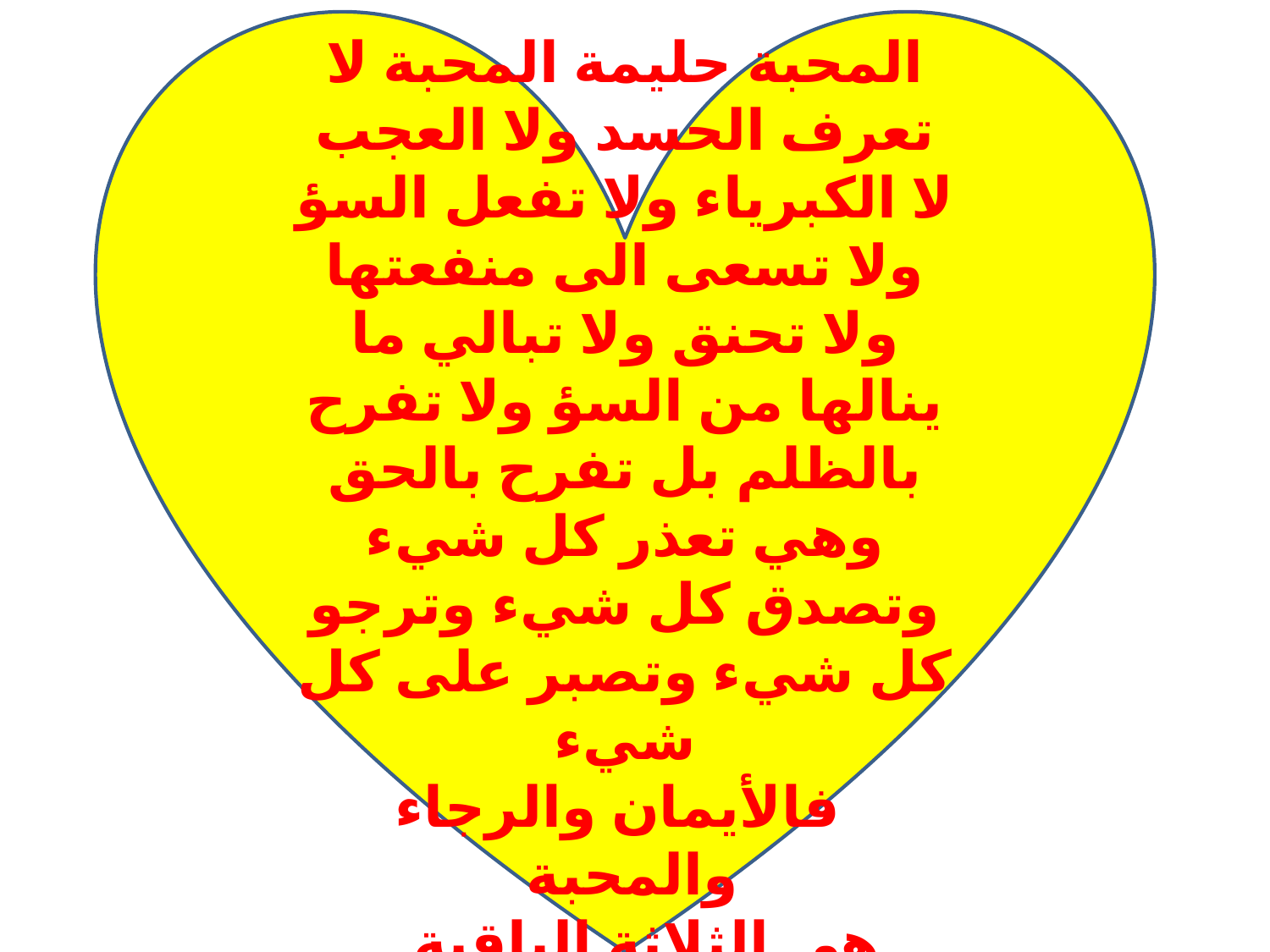

المحبة حليمة المحبة لا تعرف الحسد ولا العجب لا الكبرياء ولا تفعل السؤ ولا تسعى الى منفعتها ولا تحنق ولا تبالي ما ينالها من السؤ ولا تفرح بالظلم بل تفرح بالحق وهي تعذر كل شيء وتصدق كل شيء وترجو كل شيء وتصبر على كل شيء
 فالأيمان والرجاء والمحبة
هي الثلاثة الباقية
 وأعظمها المحبة